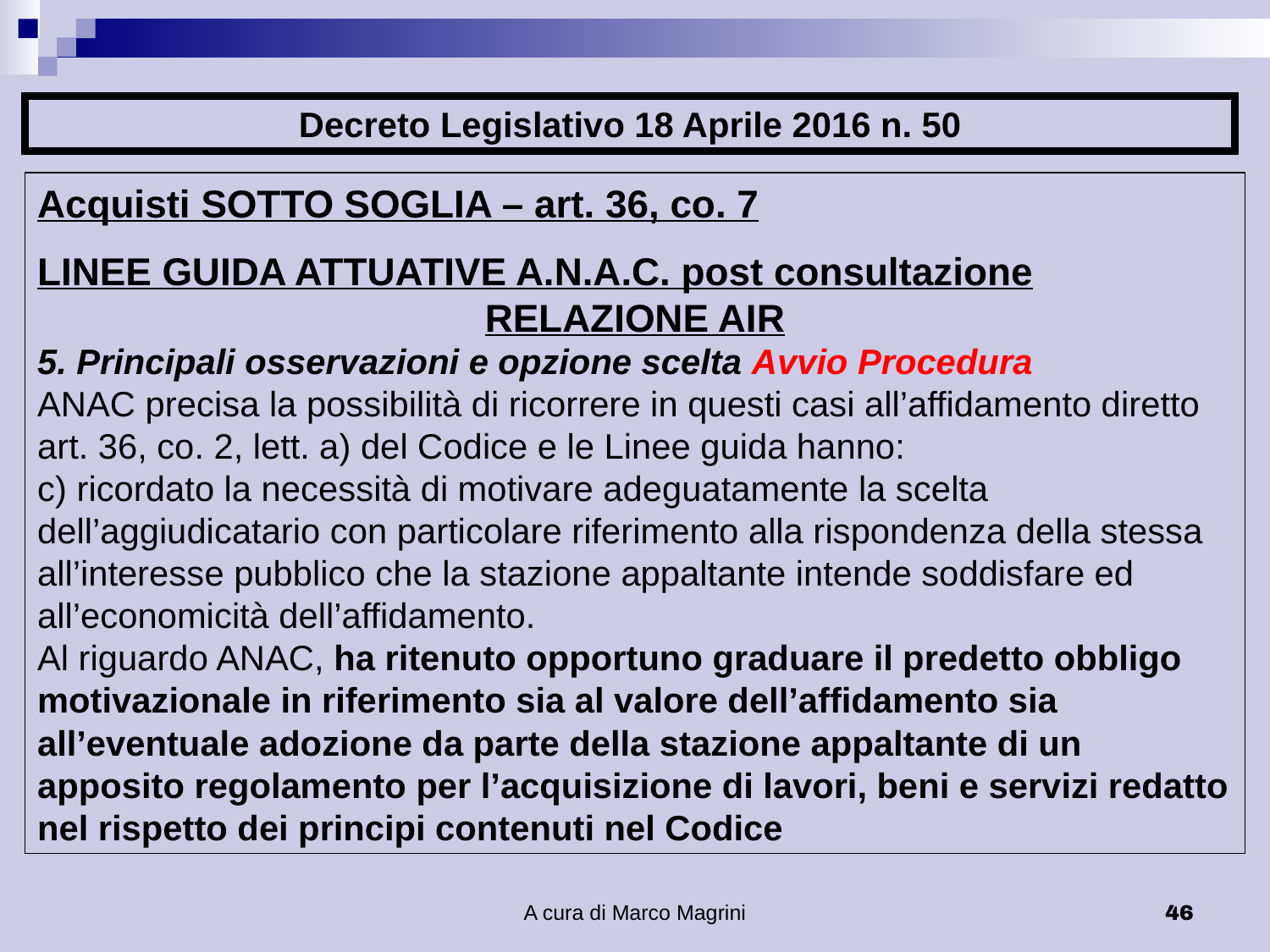

Decreto Legislativo 18 Aprile 2016 n. 50
Acquisti SOTTO SOGLIA – art. 36, co. 7

LINEE GUIDA ATTUATIVE A.N.A.C. post consultazione
RELAZIONE AIR
5. Principali osservazioni e opzione scelta Avvio Procedura
ANAC precisa la possibilità di ricorrere in questi casi all’affidamento diretto art. 36, co. 2, lett. a) del Codice e le Linee guida hanno:
c) ricordato la necessità di motivare adeguatamente la scelta dell’aggiudicatario con particolare riferimento alla rispondenza della stessa all’interesse pubblico che la stazione appaltante intende soddisfare ed all’economicità dell’affidamento.
Al riguardo ANAC, ha ritenuto opportuno graduare il predetto obbligo motivazionale in riferimento sia al valore dell’affidamento sia all’eventuale adozione da parte della stazione appaltante di un apposito regolamento per l’acquisizione di lavori, beni e servizi redatto nel rispetto dei principi contenuti nel Codice

A cura di Marco Magrini
46